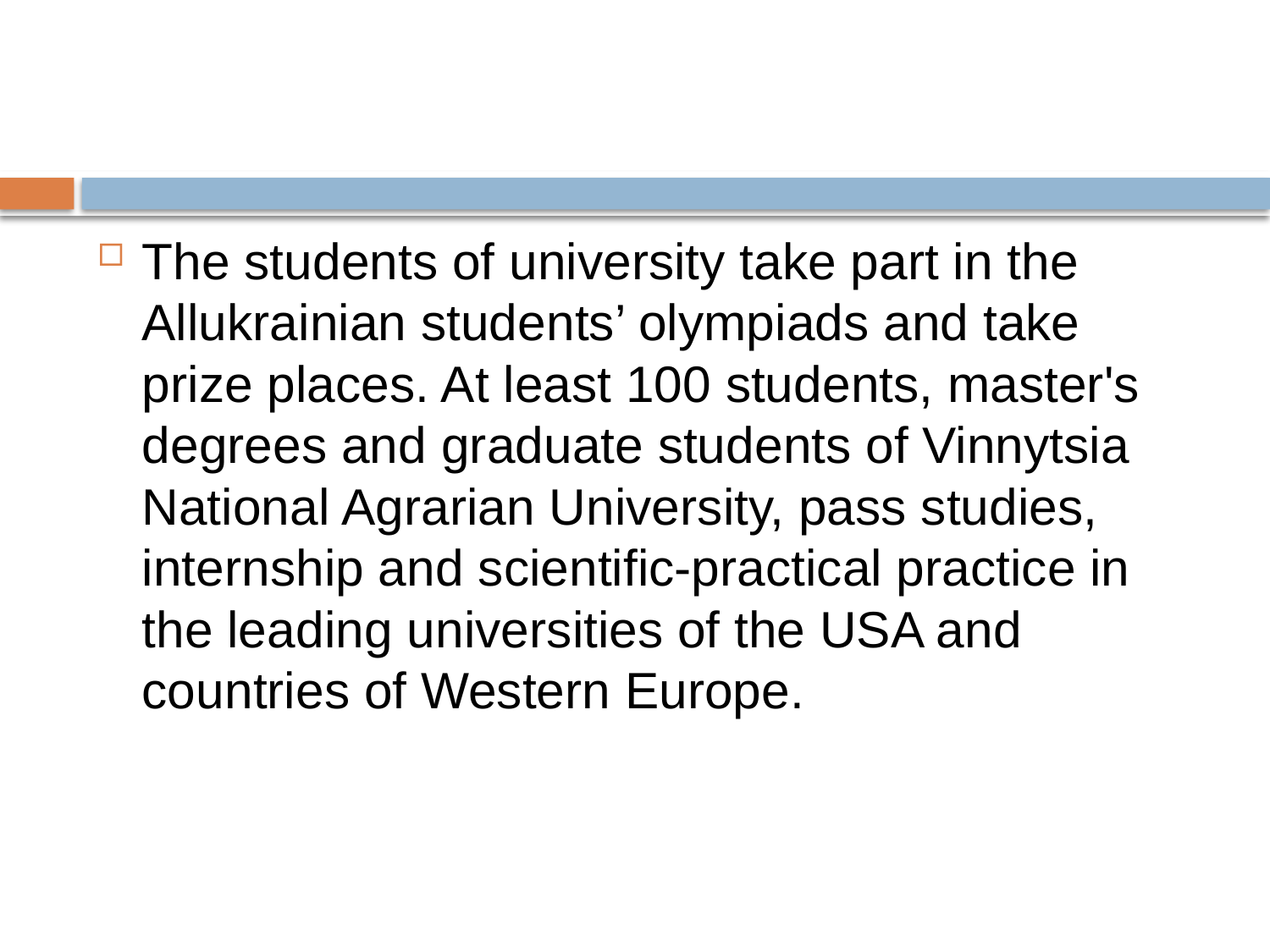

#
The students of university take part in the Allukrainian students’ olympiads and take prize places. At least 100 students, master's degrees and graduate students of Vinnytsia National Agrarian University, pass studies, internship and scientific-practical practice in the leading universities of the USA and countries of Western Europe.